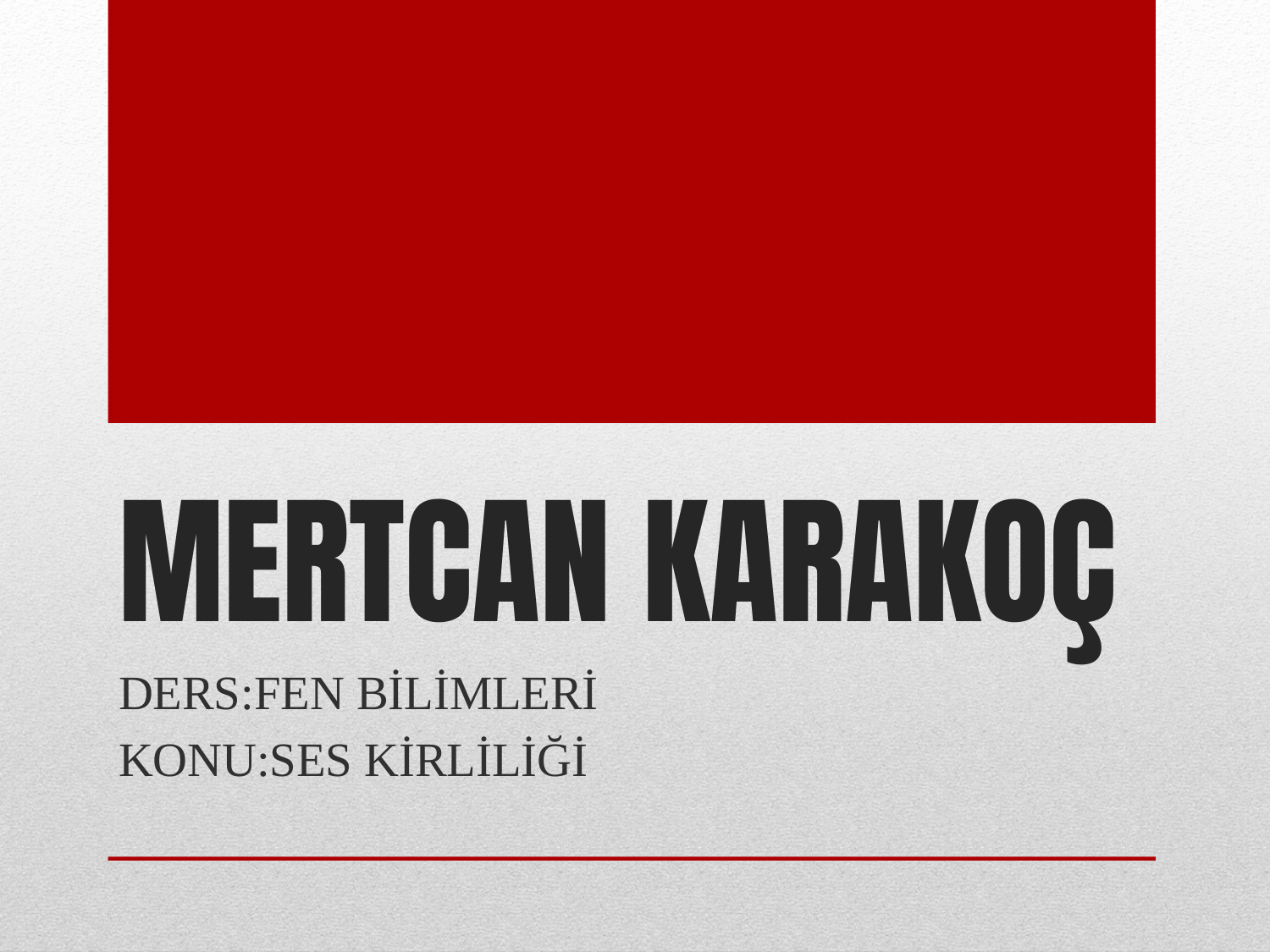

# MERTCAN KARAKOÇ
DERS:FEN BİLİMLERİ
KONU:SES KİRLİLİĞİ